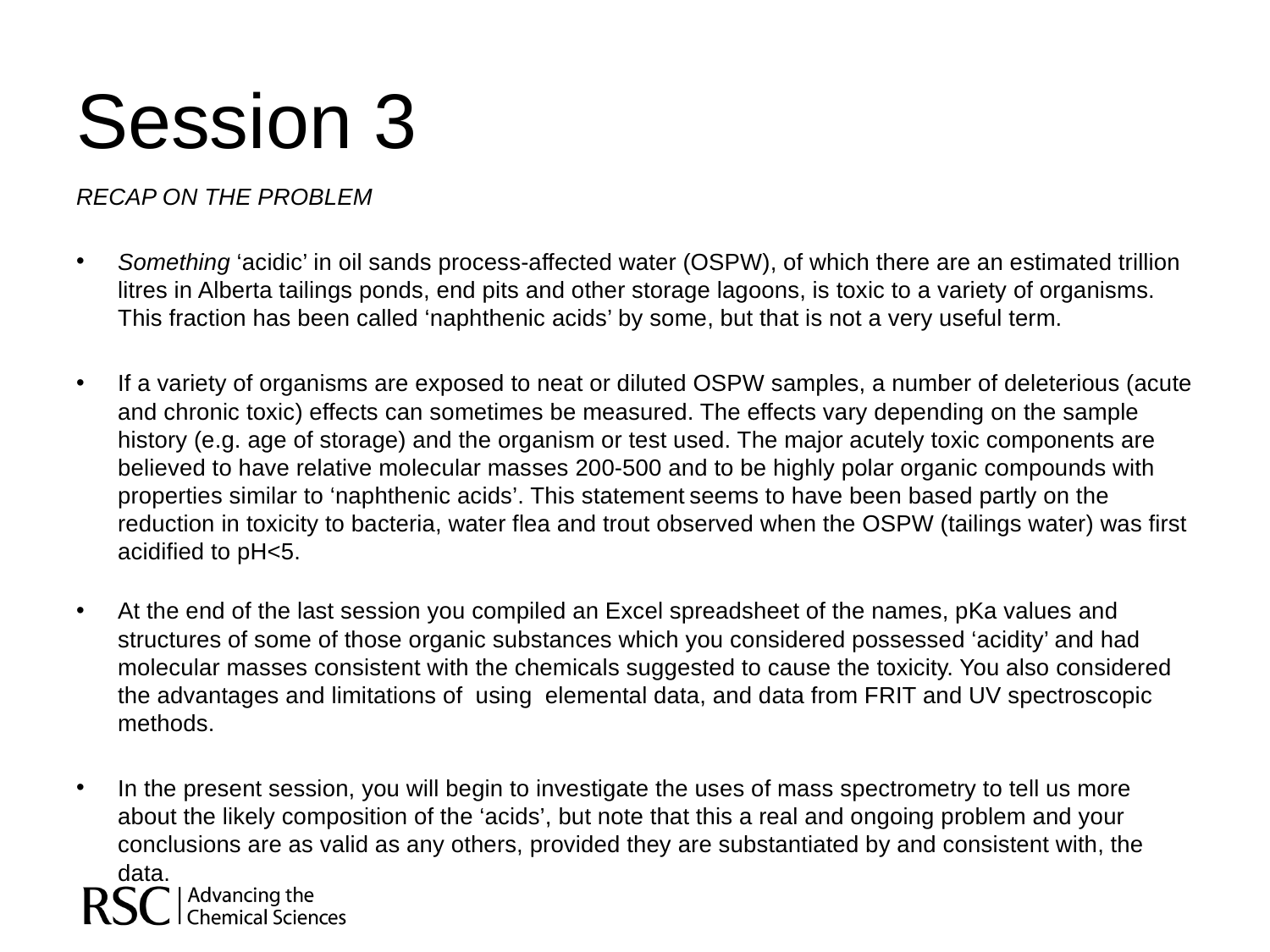

# Session 3
RECAP ON THE PROBLEM

Something ‘acidic’ in oil sands process-affected water (OSPW), of which there are an estimated trillion litres in Alberta tailings ponds, end pits and other storage lagoons, is toxic to a variety of organisms. This fraction has been called ‘naphthenic acids’ by some, but that is not a very useful term.

If a variety of organisms are exposed to neat or diluted OSPW samples, a number of deleterious (acute and chronic toxic) effects can sometimes be measured. The effects vary depending on the sample history (e.g. age of storage) and the organism or test used. The major acutely toxic components are believed to have relative molecular masses 200-500 and to be highly polar organic compounds with properties similar to ‘naphthenic acids’. This statement seems to have been based partly on the reduction in toxicity to bacteria, water flea and trout observed when the OSPW (tailings water) was first acidified to pH<5.

At the end of the last session you compiled an Excel spreadsheet of the names, pKa values and structures of some of those organic substances which you considered possessed ‘acidity’ and had molecular masses consistent with the chemicals suggested to cause the toxicity. You also considered the advantages and limitations of  using  elemental data, and data from FRIT and UV spectroscopic methods.

In the present session, you will begin to investigate the uses of mass spectrometry to tell us more about the likely composition of the ‘acids’, but note that this a real and ongoing problem and your conclusions are as valid as any others, provided they are substantiated by and consistent with, the data.